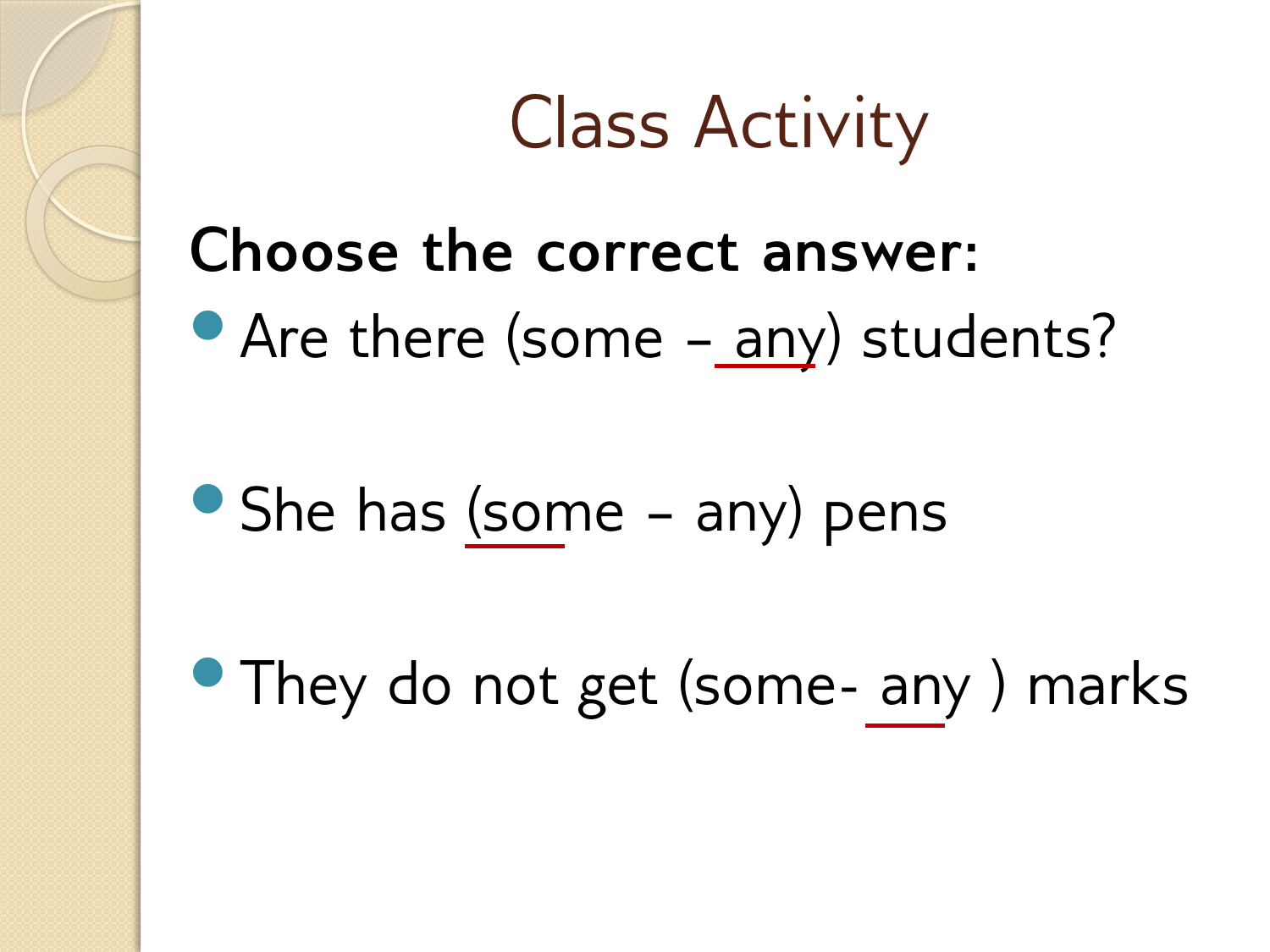

# Class Activity
Choose the correct answer:
Are there (some – any) students?

She has (some – any) pens

They do not get (some- any ) marks